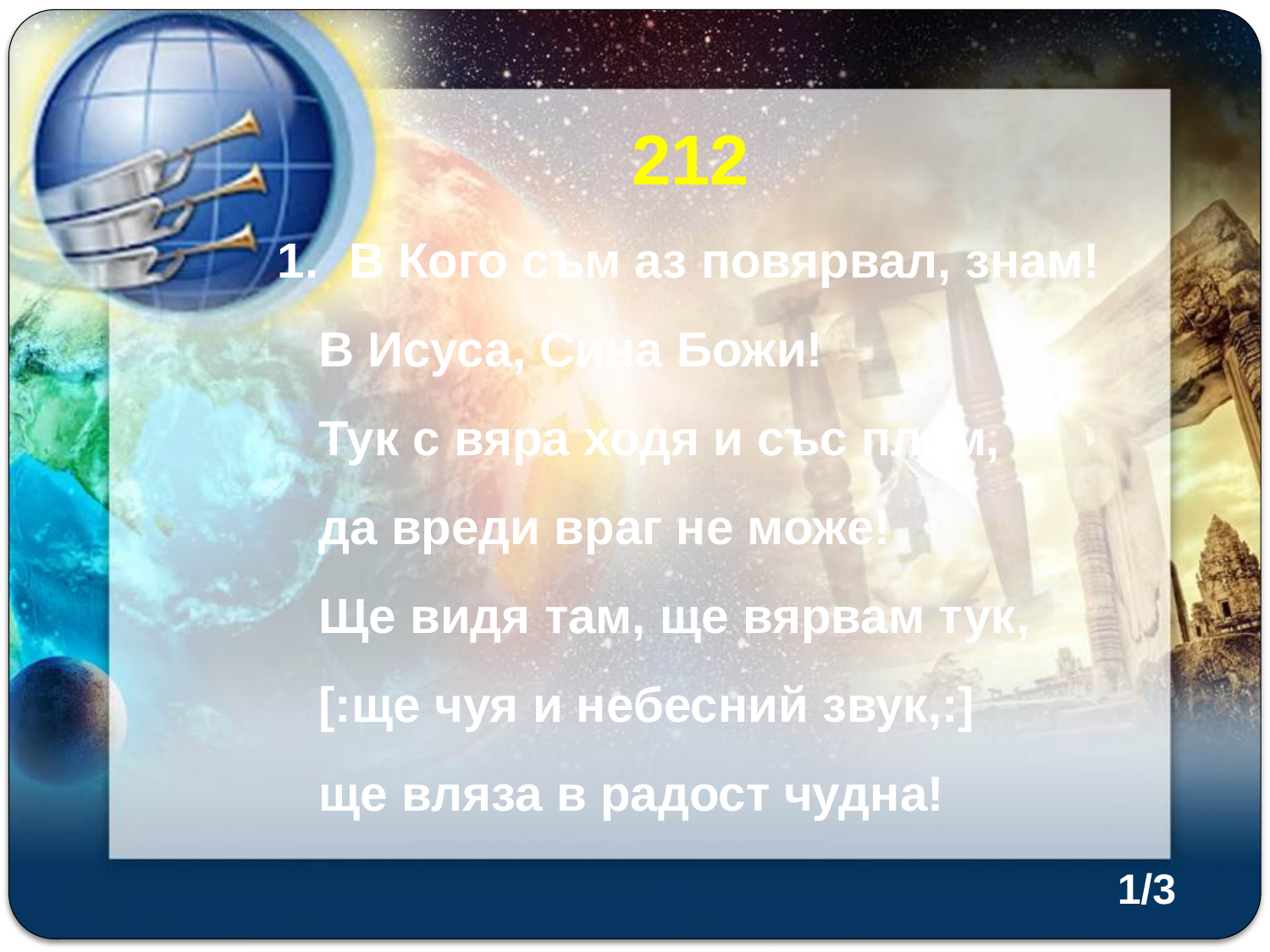

212
В Кого съм аз повярвал, знам!
   В Исуса, Сина Божи!
   Тук с вяра ходя и със плам,
   да вреди враг не може!
   Ще видя там, ще вярвам тук,
   [:ще чуя и небесний звук,:]
   ще вляза в радост чудна!
1/3